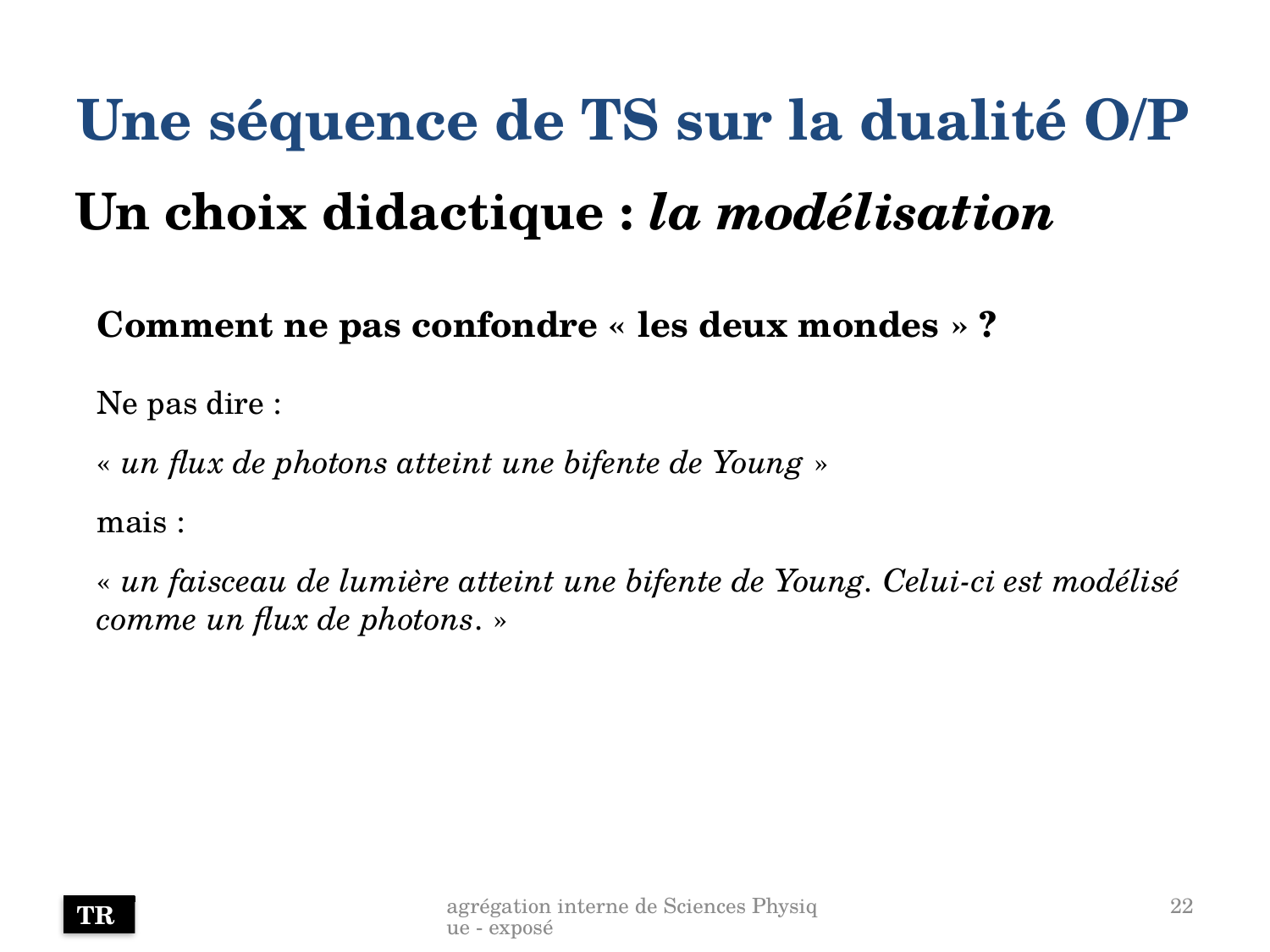

# Une séquence de TS sur la dualité O/P
Un choix didactique : la modélisation
Comment ne pas confondre « les deux mondes » ?

Ne pas dire :
« un flux de photons atteint une bifente de Young »
mais :
« un faisceau de lumière atteint une bifente de Young. Celui-ci est modélisé comme un flux de photons. »

agrégation interne de Sciences Physique - exposé
22
TR